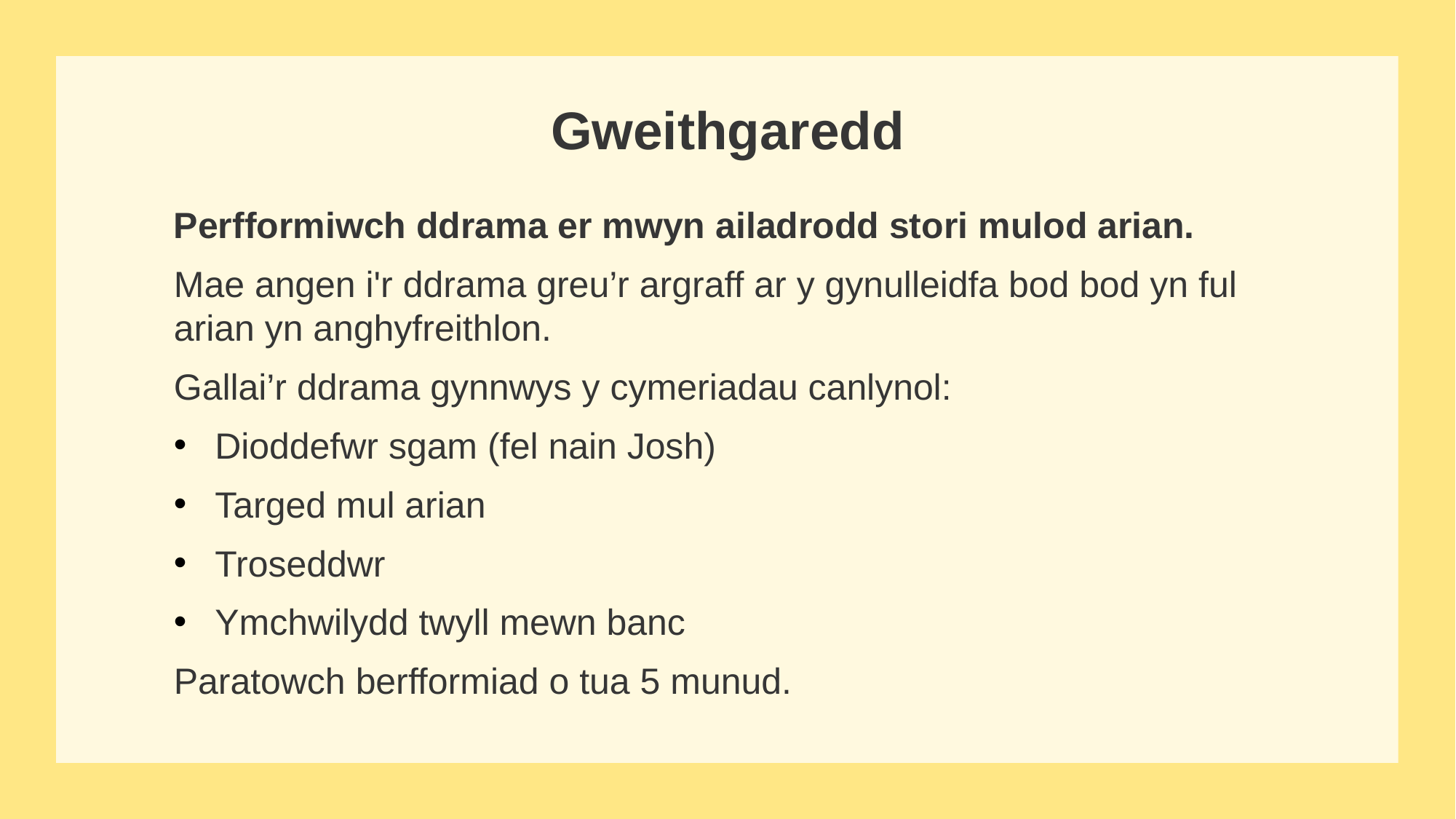

# Slide 36
Gweithgaredd
Perfformiwch ddrama er mwyn ailadrodd stori mulod arian.
Mae angen i'r ddrama greu’r argraff ar y gynulleidfa bod bod yn ful arian yn anghyfreithlon.
Gallai’r ddrama gynnwys y cymeriadau canlynol:
Dioddefwr sgam (fel nain Josh)
Targed mul arian
Troseddwr
Ymchwilydd twyll mewn banc
Paratowch berfformiad o tua 5 munud.